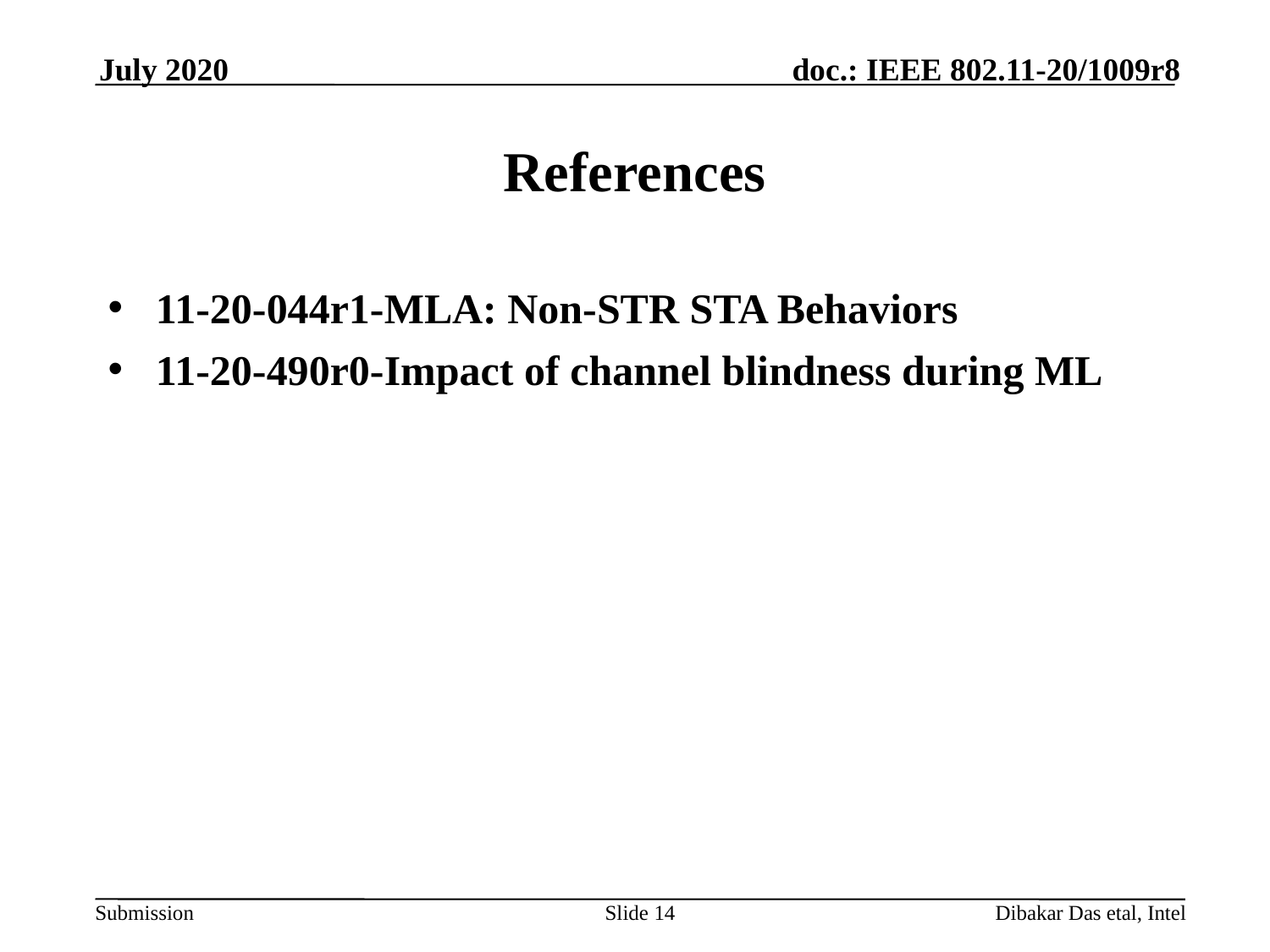

July 2020
# References
11-20-044r1-MLA: Non-STR STA Behaviors
11-20-490r0-Impact of channel blindness during ML
Slide 14
Dibakar Das etal, Intel